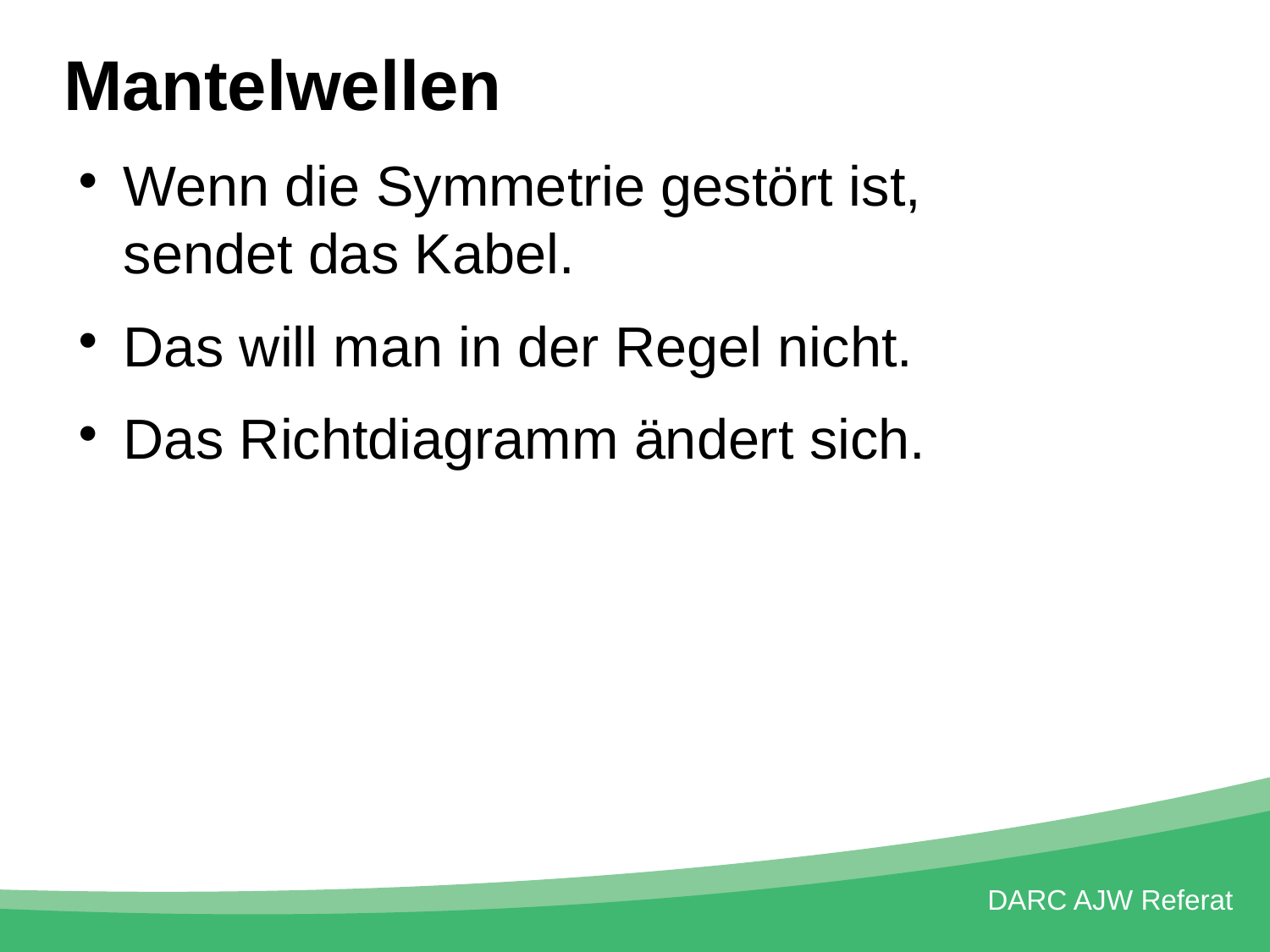

Mantelwellen
Wenn die Symmetrie gestört ist,
sendet das Kabel.
Das will man in der Regel nicht.
Das Richtdiagramm ändert sich.